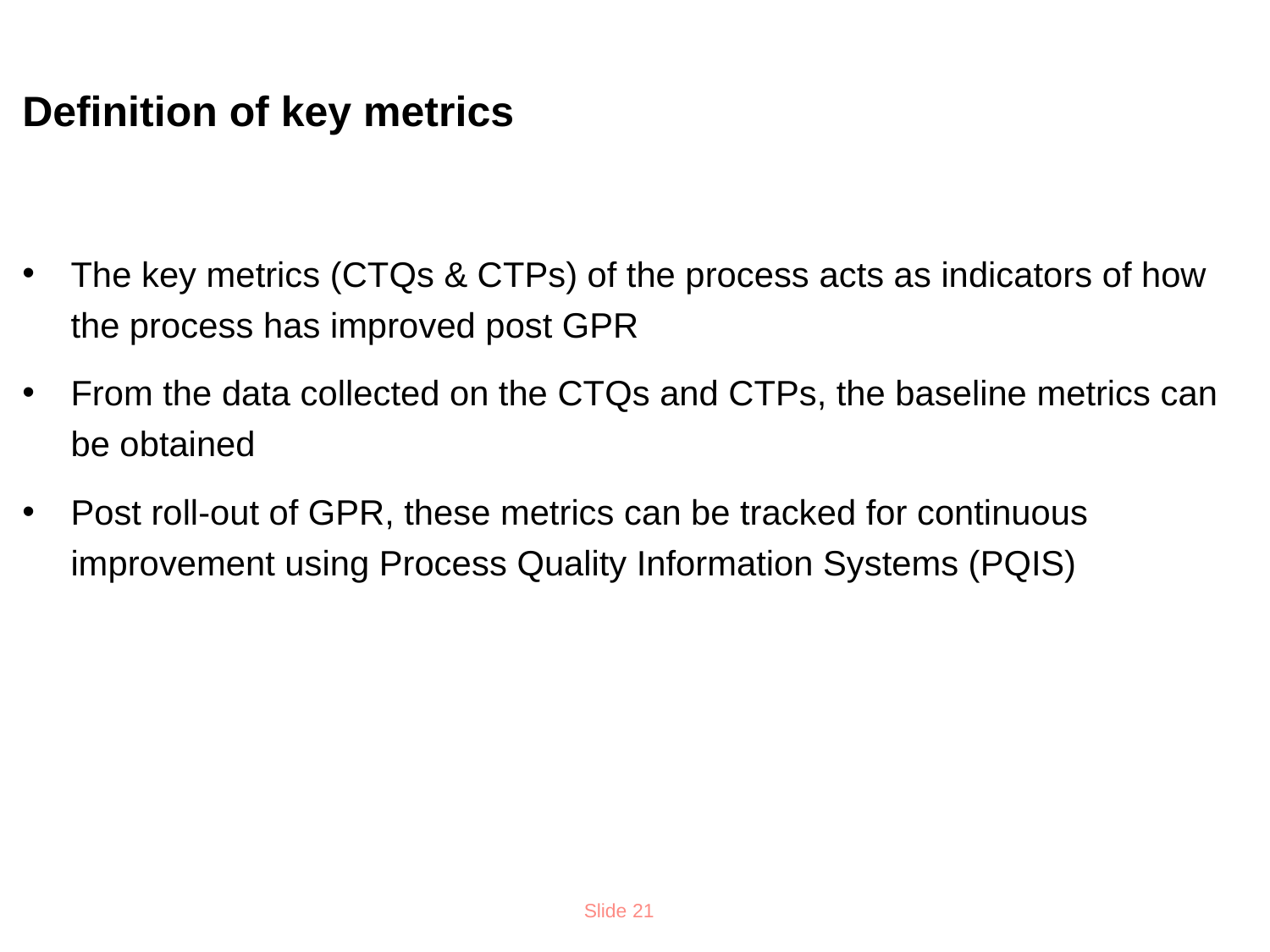

# Definition of key metrics
The key metrics (CTQs & CTPs) of the process acts as indicators of how the process has improved post GPR
From the data collected on the CTQs and CTPs, the baseline metrics can be obtained
Post roll-out of GPR, these metrics can be tracked for continuous improvement using Process Quality Information Systems (PQIS)